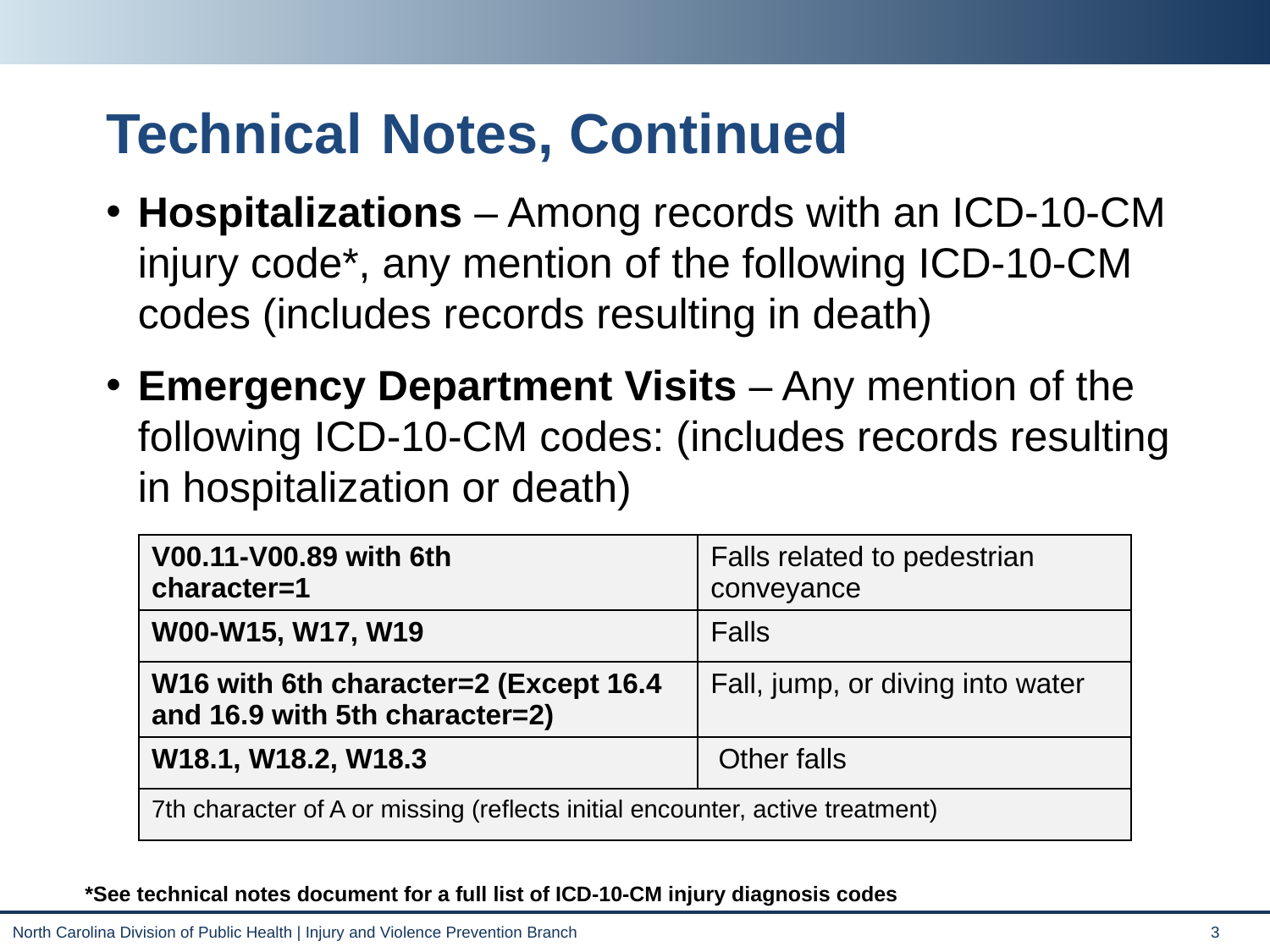

# Technical Notes, Continued
Hospitalizations – Among records with an ICD-10-CM injury code*, any mention of the following ICD-10-CM codes (includes records resulting in death)
Emergency Department Visits – Any mention of the following ICD-10-CM codes: (includes records resulting in hospitalization or death)

| V00.11-V00.89 with 6th character=1 | Falls related to pedestrian conveyance |
| --- | --- |
| W00-W15, W17, W19 | Falls |
| W16 with 6th character=2 (Except 16.4 and 16.9 with 5th character=2) | Fall, jump, or diving into water |
| W18.1, W18.2, W18.3 | Other falls |
| 7th character of A or missing (reflects initial encounter, active treatment) |  |
*See technical notes document for a full list of ICD-10-CM injury diagnosis codes